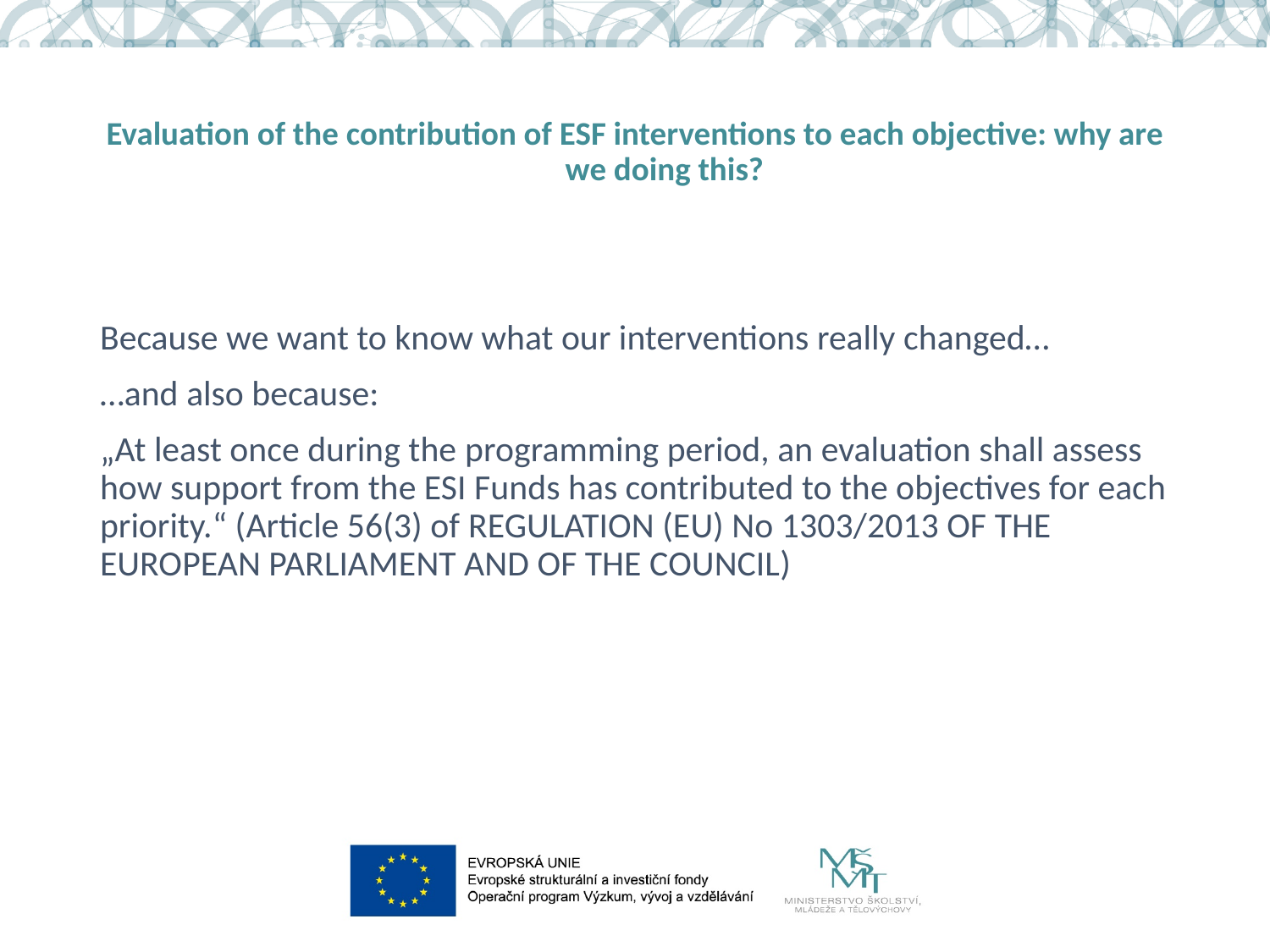

# Evaluation of the contribution of ESF interventions to each objective: why are we doing this?

Because we want to know what our interventions really changed…
…and also because:
„At least once during the programming period, an evaluation shall assess how support from the ESI Funds has contributed to the objectives for each priority.“ (Article 56(3) of REGULATION (EU) No 1303/2013 OF THE EUROPEAN PARLIAMENT AND OF THE COUNCIL)